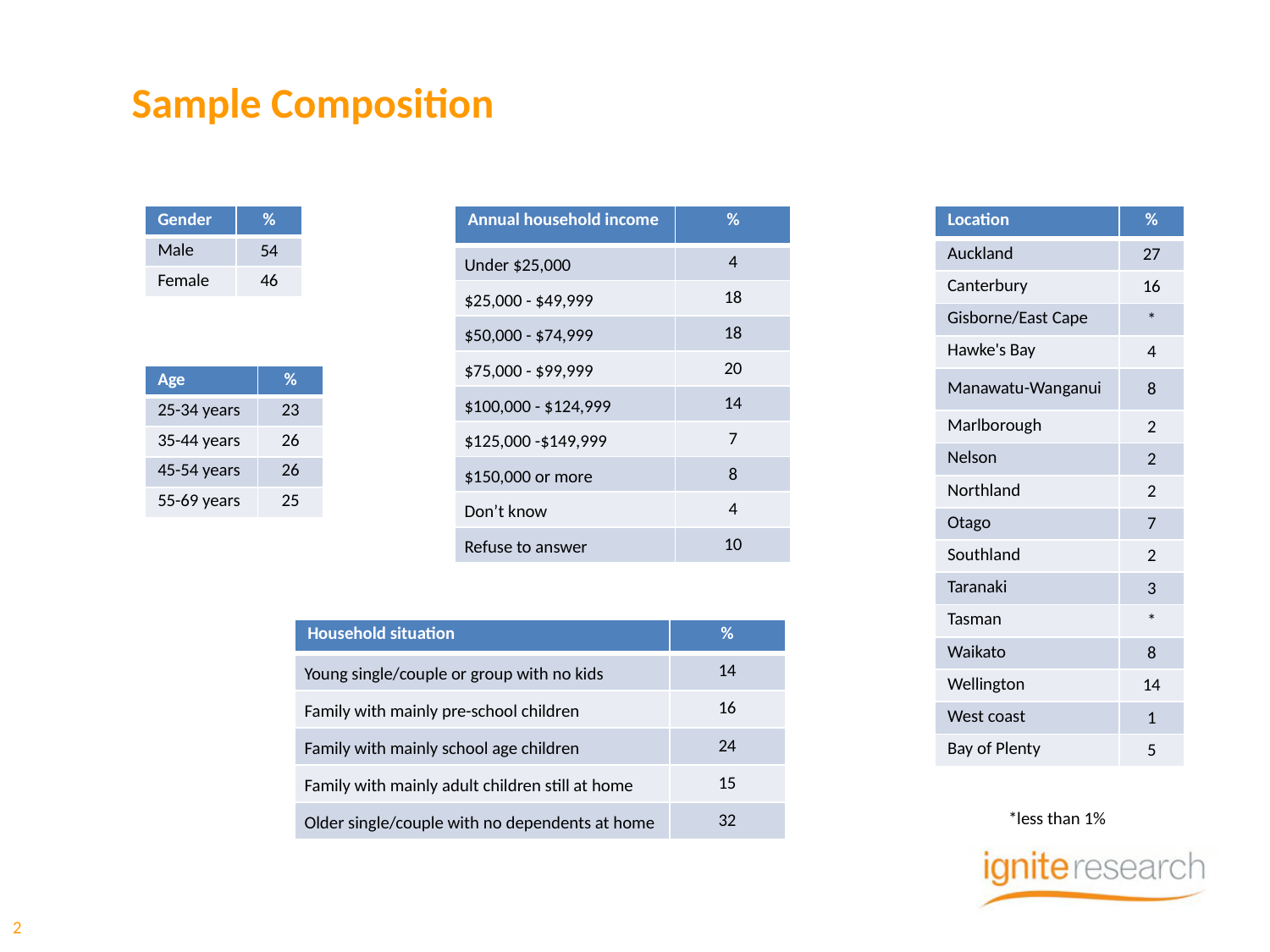

# Sample Composition
| Gender | % |
| --- | --- |
| Male | 54 |
| Female | 46 |
| Annual household income | % |
| --- | --- |
| Under $25,000 | 4 |
| $25,000 - $49,999 | 18 |
| $50,000 - $74,999 | 18 |
| $75,000 - $99,999 | 20 |
| $100,000 - $124,999 | 14 |
| $125,000 -$149,999 | 7 |
| $150,000 or more | 8 |
| Don’t know | 4 |
| Refuse to answer | 10 |
| Location | % |
| --- | --- |
| Auckland | 27 |
| Canterbury | 16 |
| Gisborne/East Cape | \* |
| Hawke's Bay | 4 |
| Manawatu-Wanganui | 8 |
| Marlborough | 2 |
| Nelson | 2 |
| Northland | 2 |
| Otago | 7 |
| Southland | 2 |
| Taranaki | 3 |
| Tasman | \* |
| Waikato | 8 |
| Wellington | 14 |
| West coast | 1 |
| Bay of Plenty | 5 |
| Age | % |
| --- | --- |
| 25-34 years | 23 |
| 35-44 years | 26 |
| 45-54 years | 26 |
| 55-69 years | 25 |
| Household situation | % |
| --- | --- |
| Young single/couple or group with no kids | 14 |
| Family with mainly pre-school children | 16 |
| Family with mainly school age children | 24 |
| Family with mainly adult children still at home | 15 |
| Older single/couple with no dependents at home | 32 |
*less than 1%
2